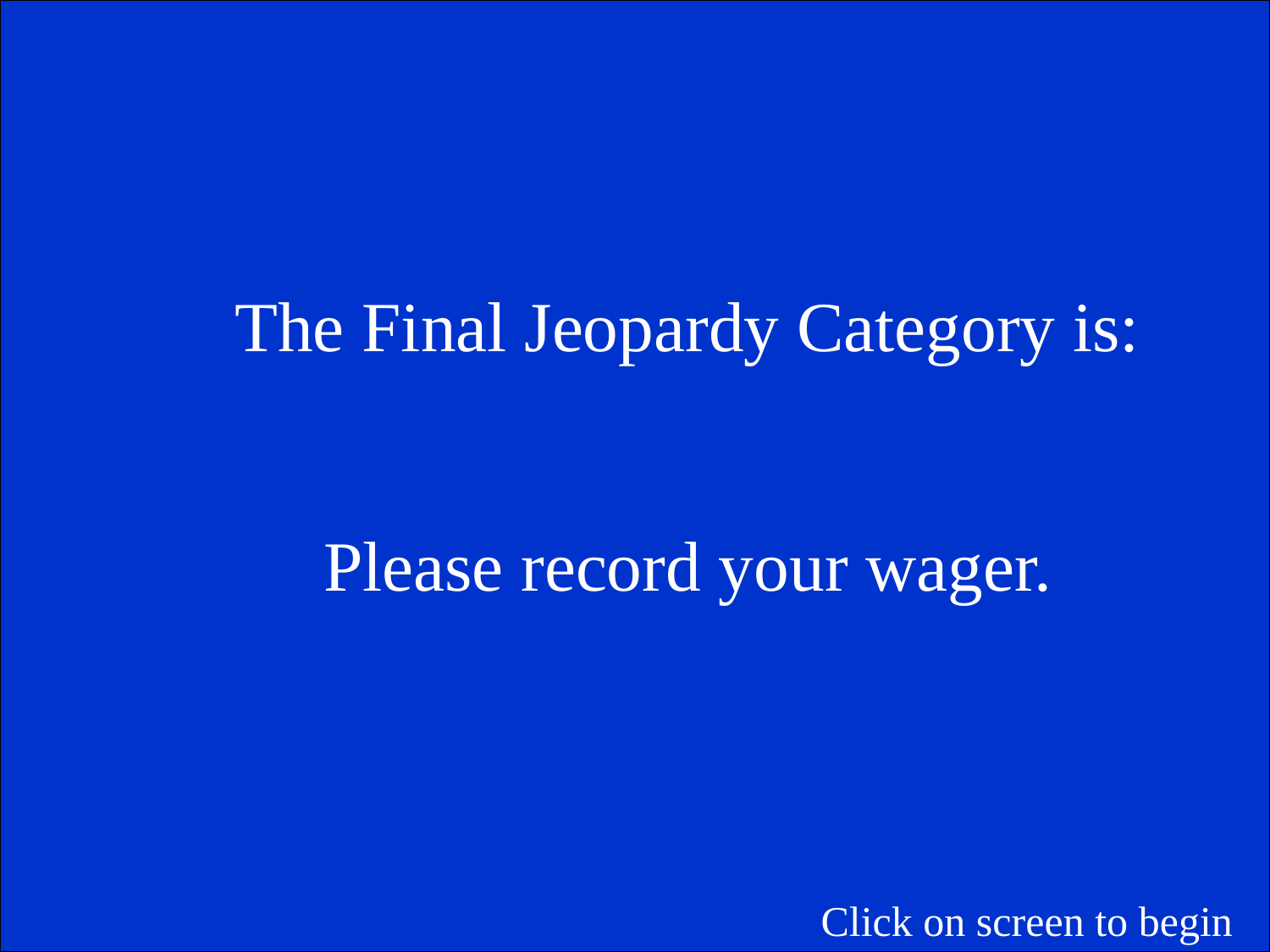

The Final Jeopardy Category is:

Please record your wager.
Click on screen to begin